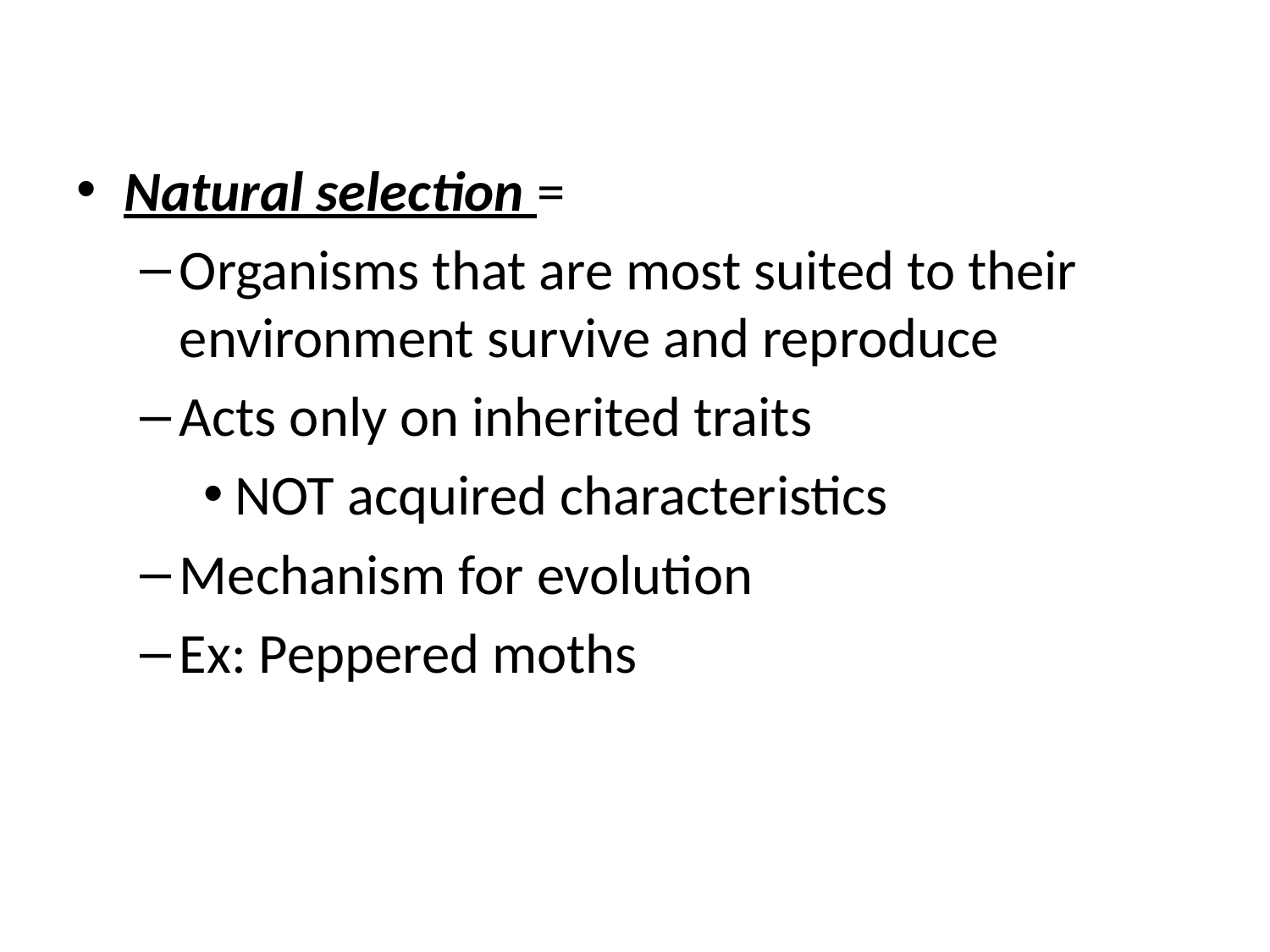

Natural selection =
Organisms that are most suited to their environment survive and reproduce
Acts only on inherited traits
NOT acquired characteristics
Mechanism for evolution
Ex: Peppered moths